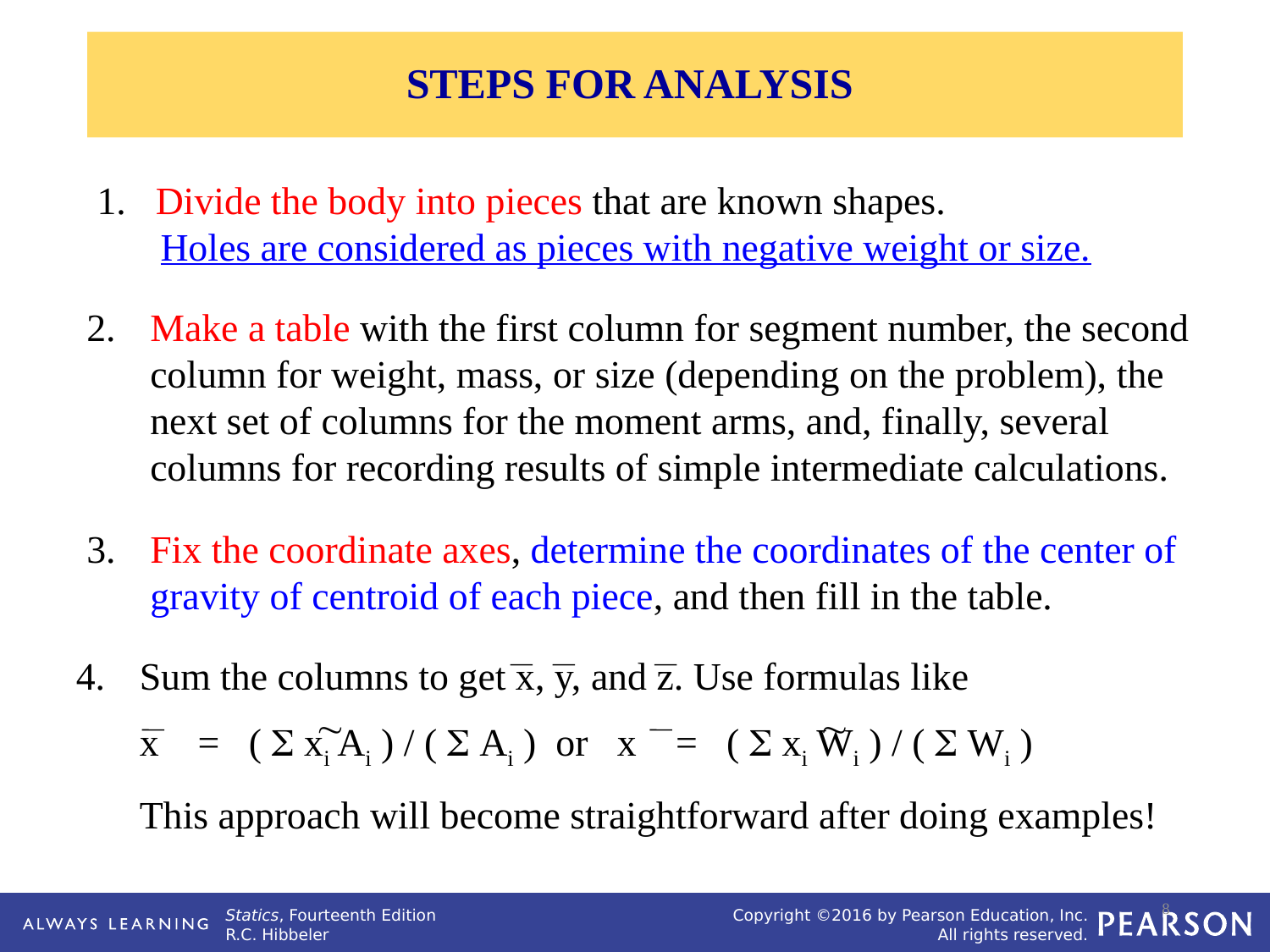

STEPS FOR ANALYSIS
1.   Divide the body into pieces that are known shapes.                   Holes are considered as pieces with negative weight or size.
2.	Make a table with the first column for segment number, the second column for weight, mass, or size (depending on the problem), the next set of columns for the moment arms, and, finally, several columns for recording results of simple intermediate calculations.
3.	Fix the coordinate axes, determine the coordinates of the center of gravity of centroid of each piece, and then fill in the table.
4.	Sum the columns to get x, y, and z. Use formulas like
	x    =   ( Σ xi Ai ) / ( Σ Ai )  or   x    =   ( Σ xi Wi ) / ( Σ Wi )
	This approach will become straightforward after doing examples!

∼
∼

8